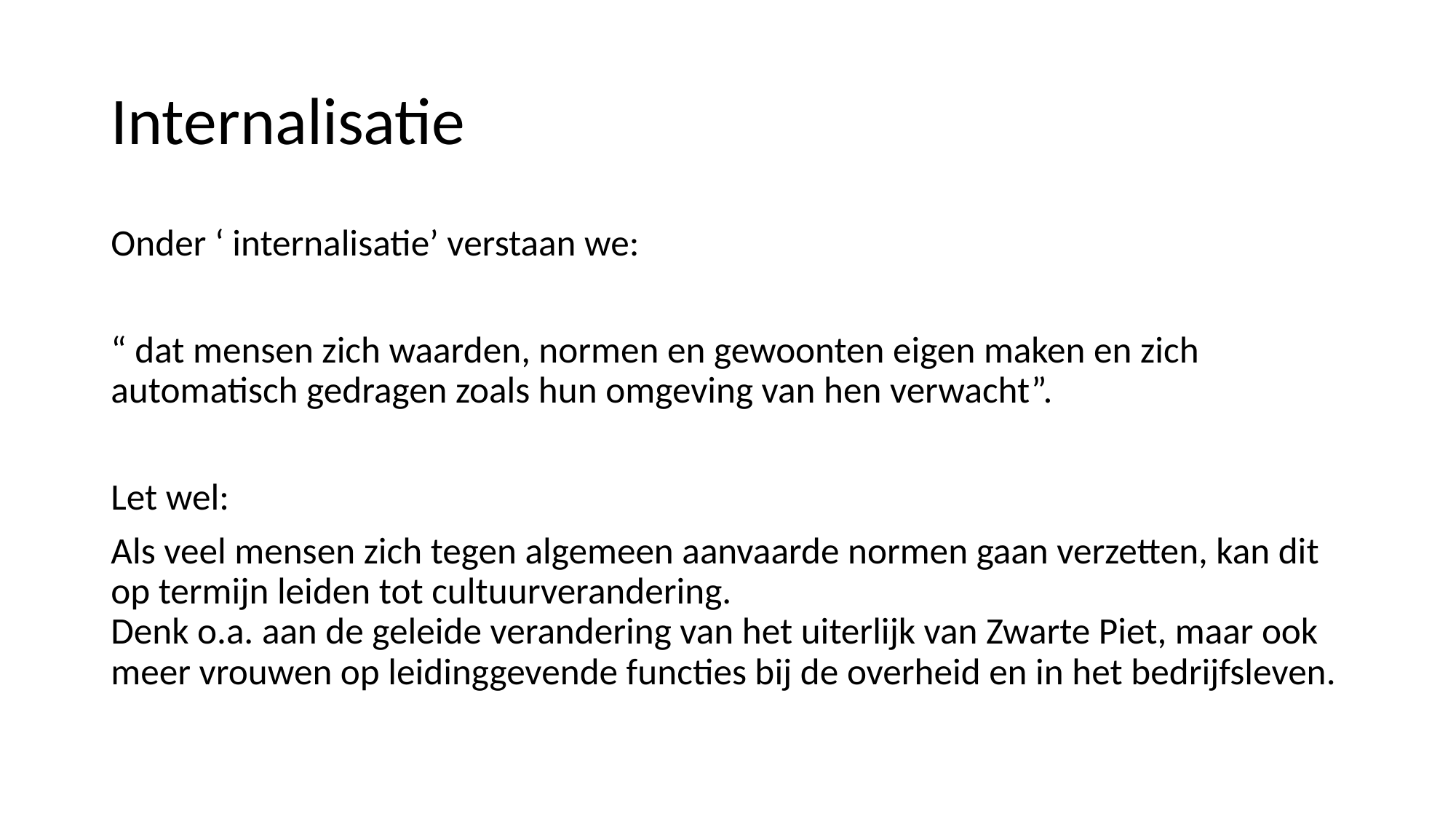

# Internalisatie
Onder ‘ internalisatie’ verstaan we:

“ dat mensen zich waarden, normen en gewoonten eigen maken en zich automatisch gedragen zoals hun omgeving van hen verwacht”.

Let wel:
Als veel mensen zich tegen algemeen aanvaarde normen gaan verzetten, kan dit op termijn leiden tot cultuurverandering.
Denk o.a. aan de geleide verandering van het uiterlijk van Zwarte Piet, maar ook meer vrouwen op leidinggevende functies bij de overheid en in het bedrijfsleven.